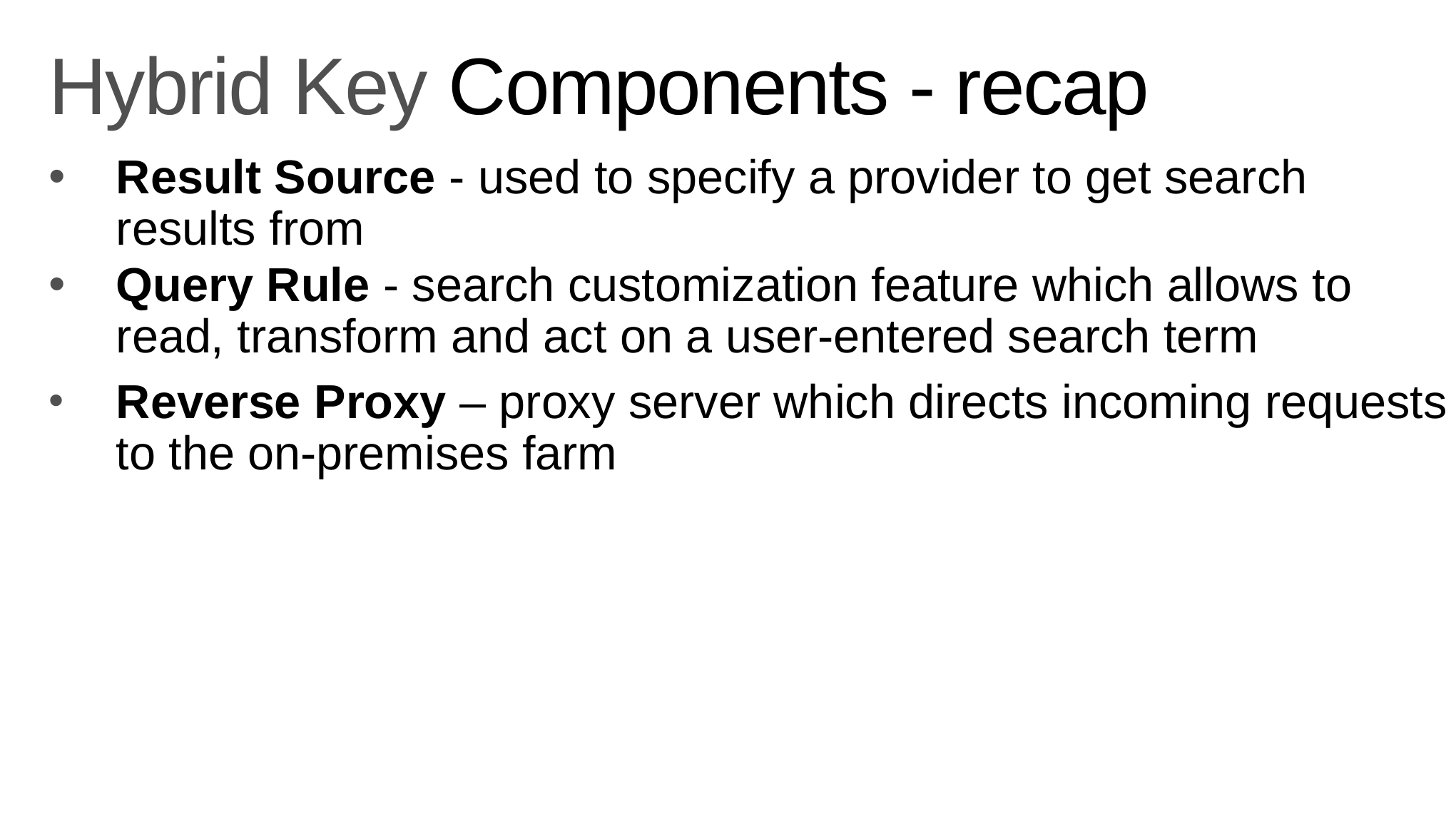

# Hybrid Key Components - recap
Result Source - used to specify a provider to get search results from
Query Rule - search customization feature which allows to read, transform and act on a user-entered search term
Reverse Proxy – proxy server which directs incoming requests to the on-premises farm